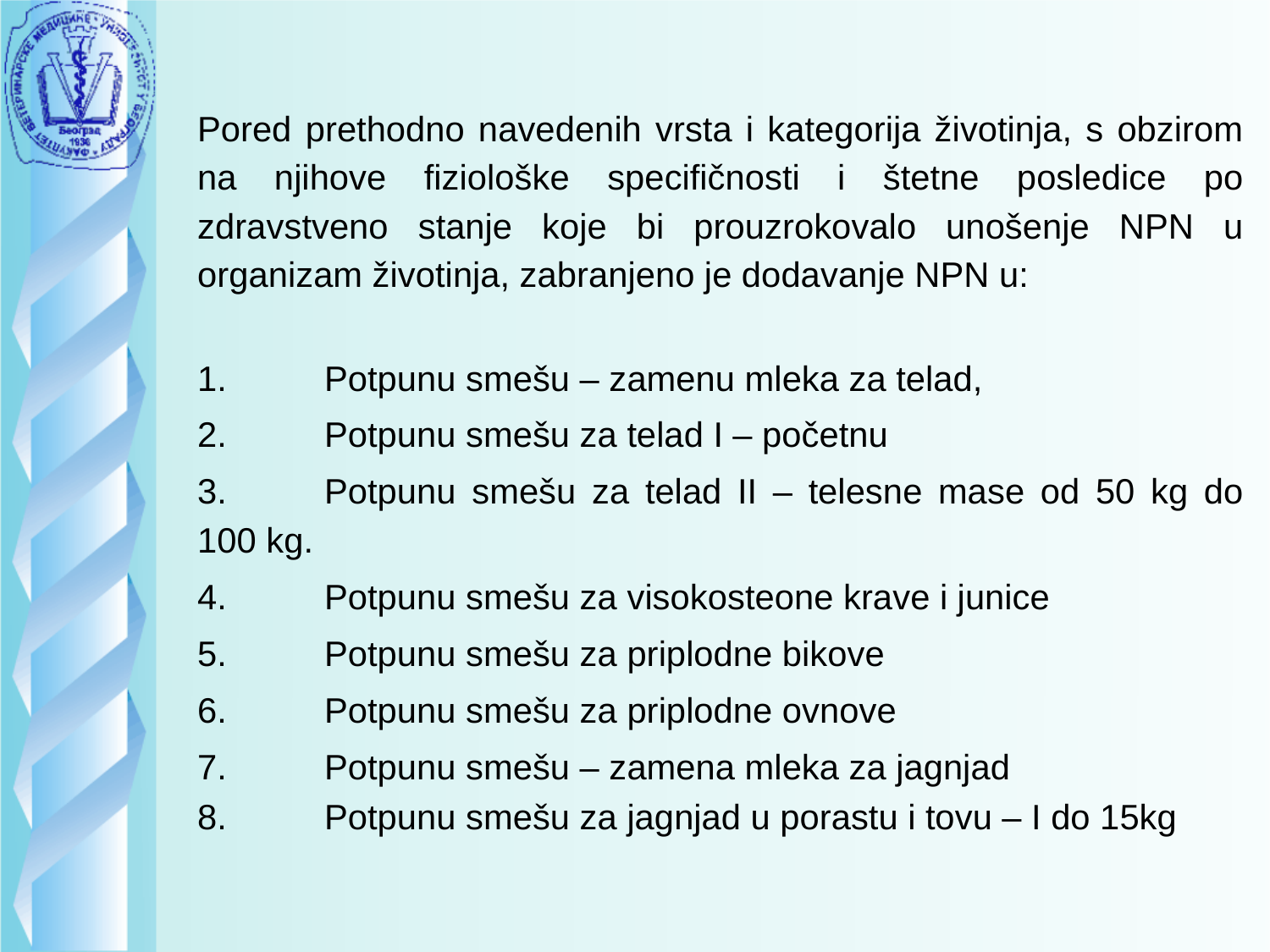

Pored prethodno navedenih vrsta i kategorija životinja, s obzirom na njihove fiziološke specifičnosti i štetne posledice po zdravstveno stanje koje bi prouzrokovalo unošenje NPN u organizam životinja, zabranjeno je dodavanje NPN u:

1.	Potpunu smešu – zamenu mleka za telad,
2.	Potpunu smešu za telad I – početnu
3.	Potpunu smešu za telad II – telesne mase od 50 kg do 100 kg.
4.	Potpunu smešu za visokosteone krave i junice
5.	Potpunu smešu za priplodne bikove
6.	Potpunu smešu za priplodne ovnove
7.	Potpunu smešu – zamena mleka za jagnjad
8.	Potpunu smešu za jagnjad u porastu i tovu – I do 15kg